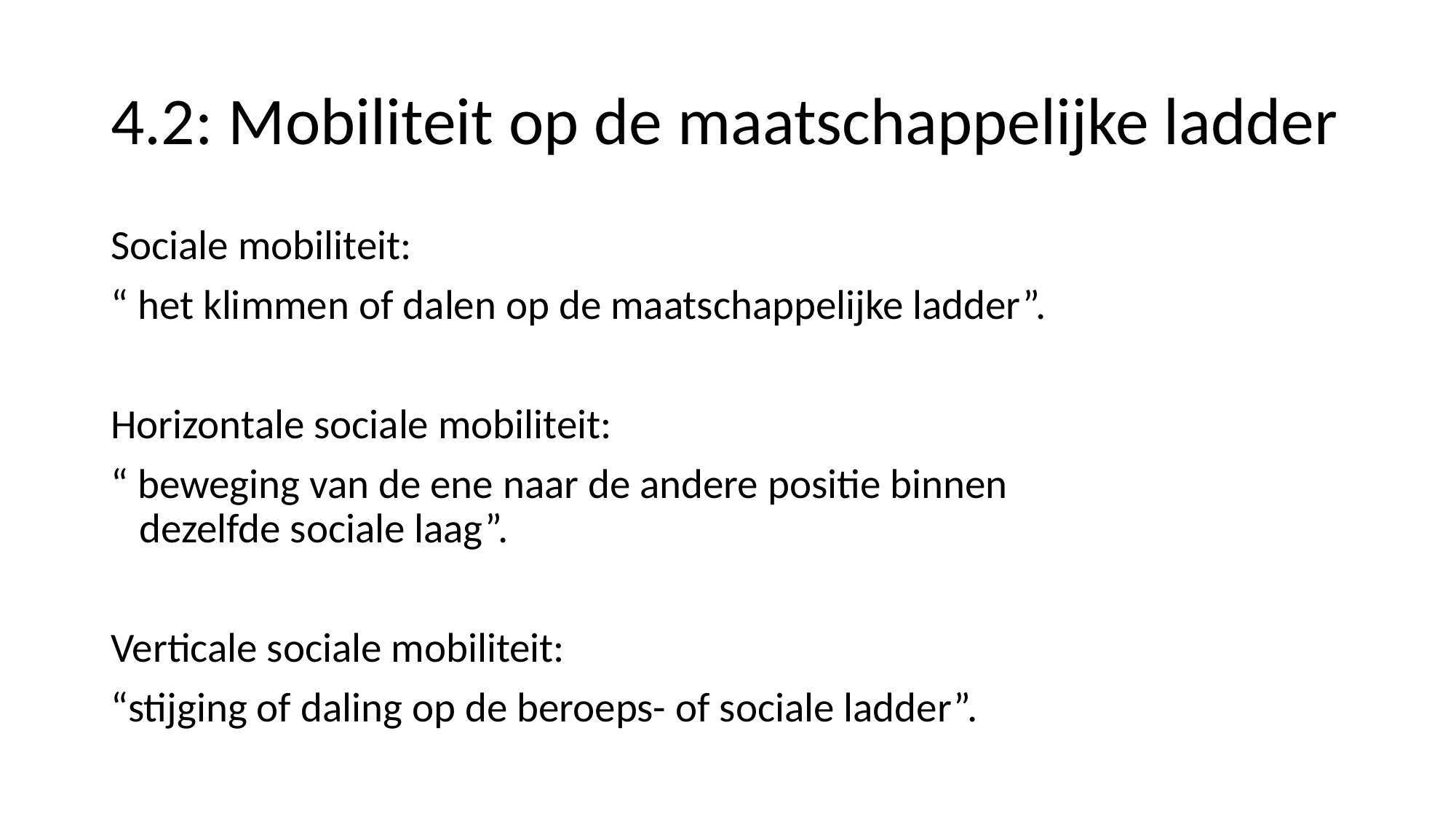

# 4.2: Mobiliteit op de maatschappelijke ladder
Sociale mobiliteit:
“ het klimmen of dalen op de maatschappelijke ladder”.

Horizontale sociale mobiliteit:
“ beweging van de ene naar de andere positie binnen
   dezelfde sociale laag”.

Verticale sociale mobiliteit:
“stijging of daling op de beroeps- of sociale ladder”.